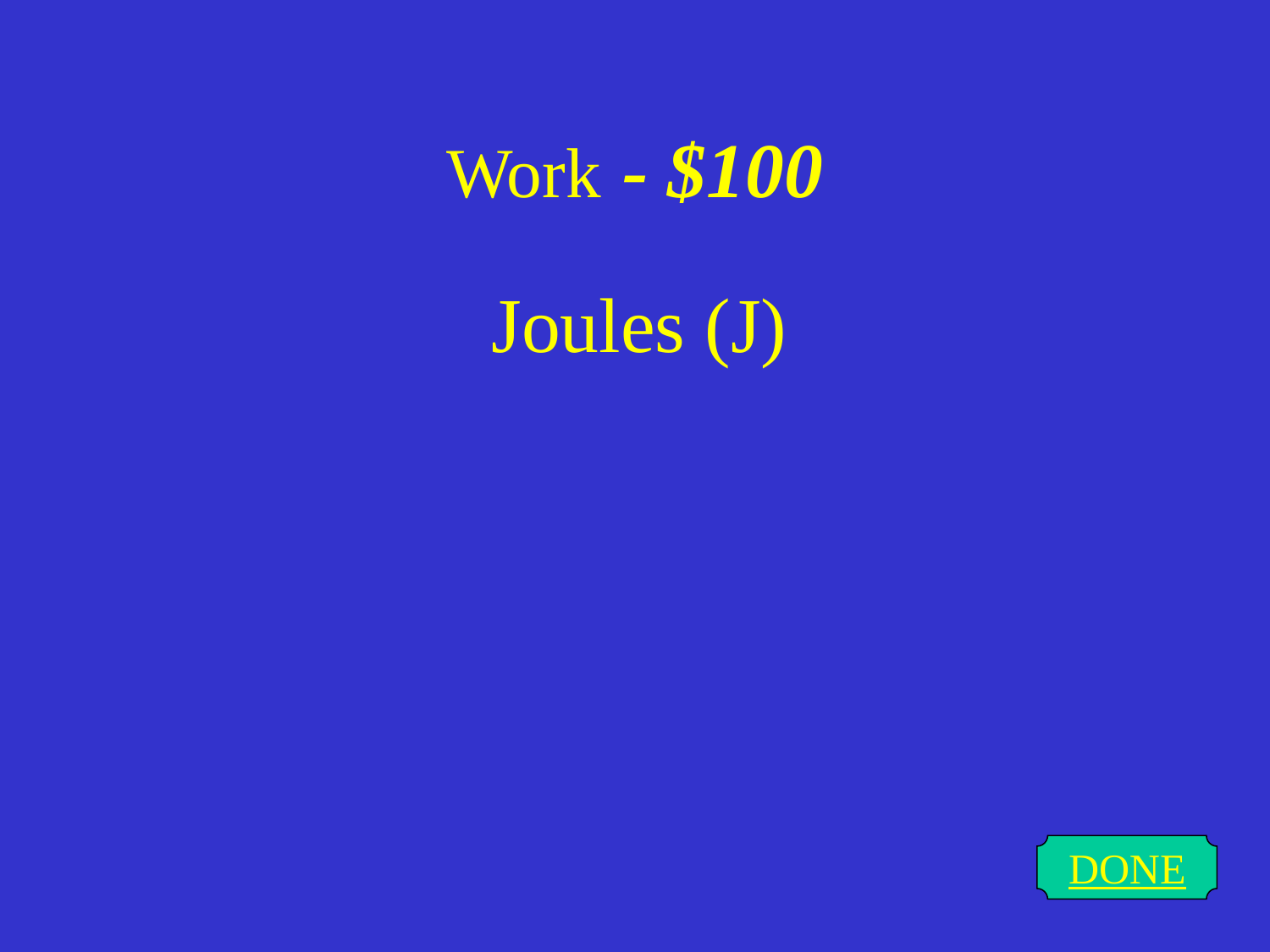

# Work - $100
Joules (J)

DONE